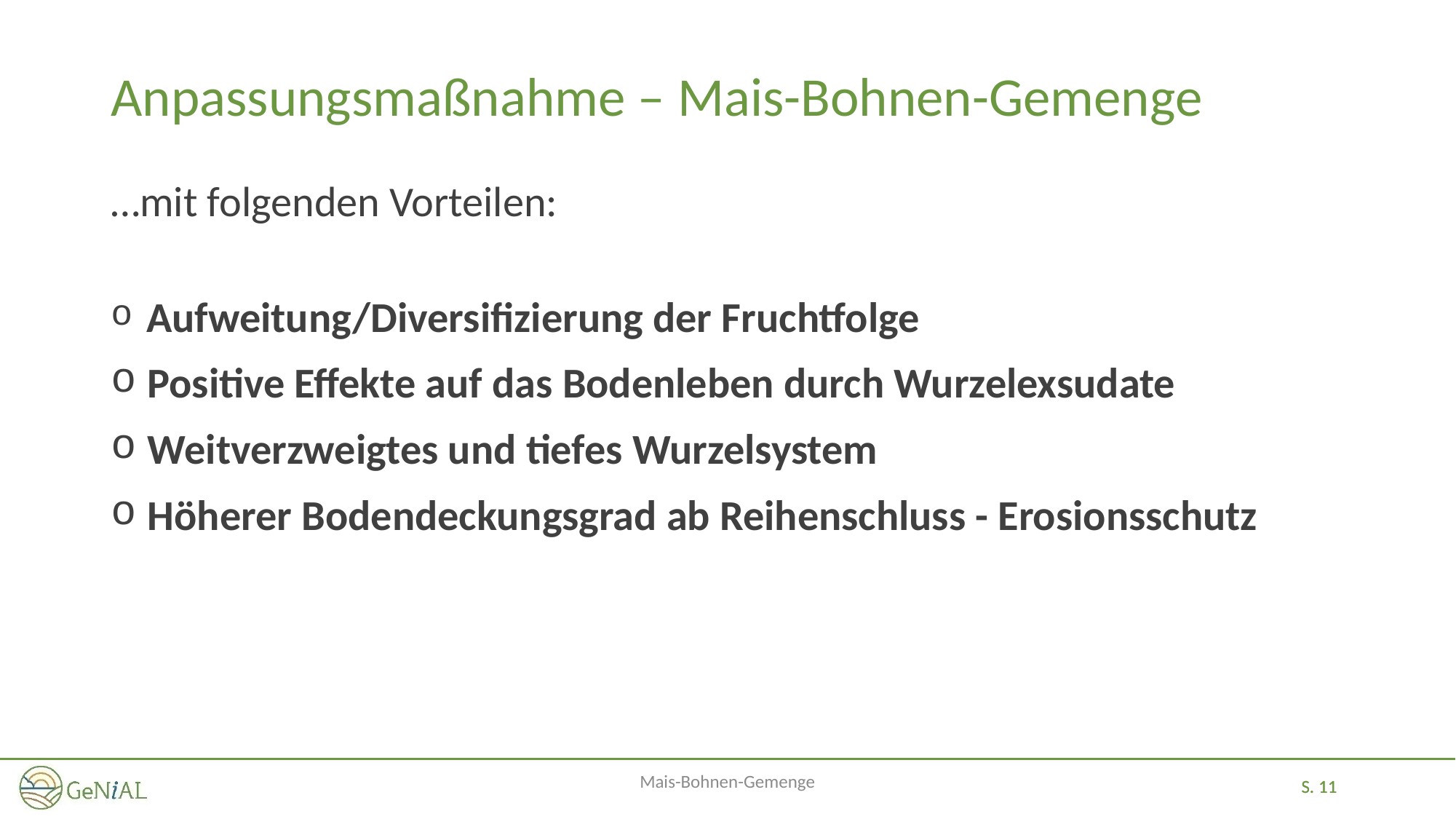

# Anpassungsmaßnahme – Mais-Bohnen-Gemenge
…mit folgenden Vorteilen:

 Aufweitung/Diversifizierung der Fruchtfolge
 Positive Effekte auf das Bodenleben durch Wurzelexsudate
 Weitverzweigtes und tiefes Wurzelsystem
 Höherer Bodendeckungsgrad ab Reihenschluss - Erosionsschutz

Mais-Bohnen-Gemenge